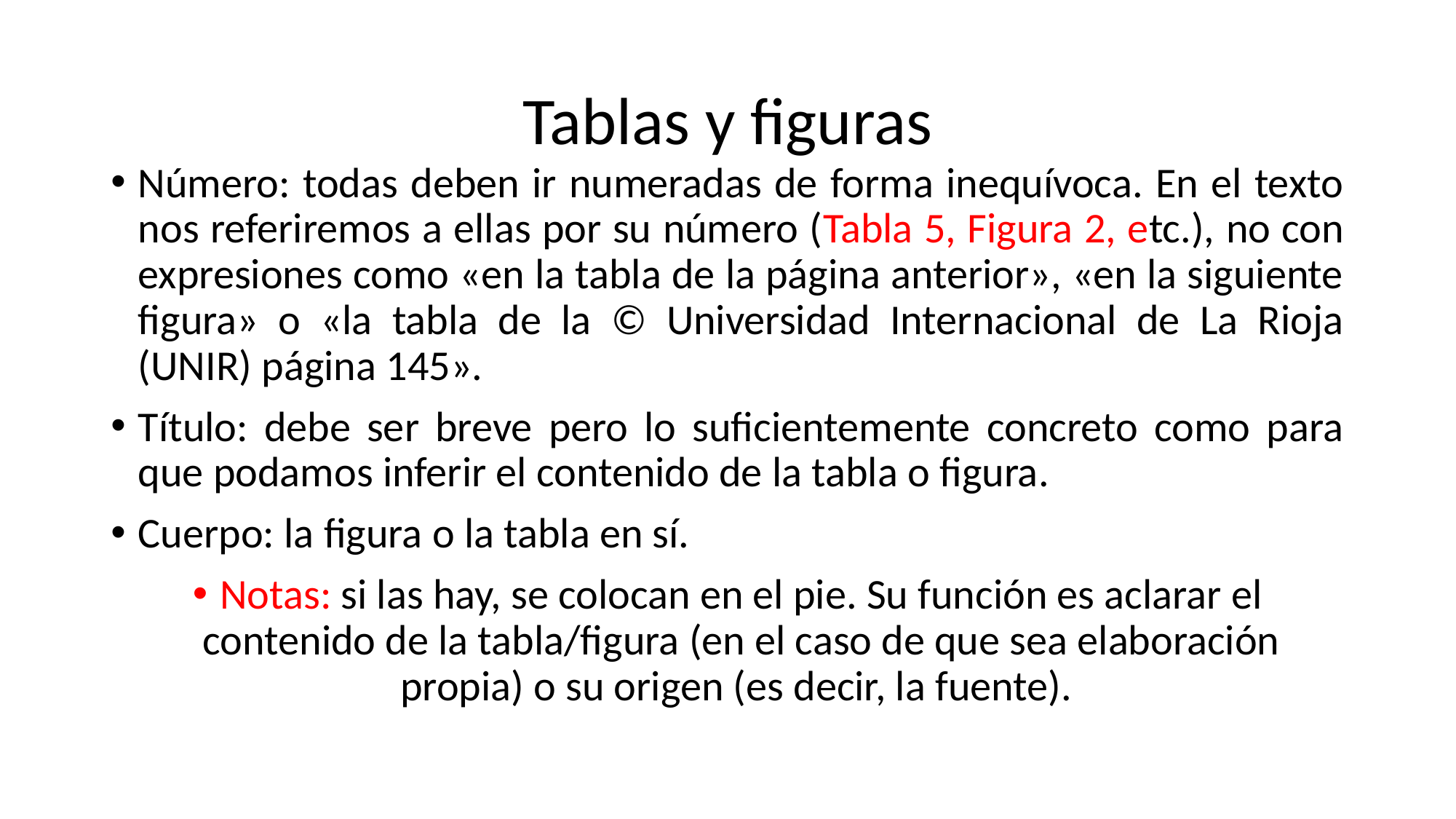

# Tablas y figuras
Número: todas deben ir numeradas de forma inequívoca. En el texto nos referiremos a ellas por su número (Tabla 5, Figura 2, etc.), no con expresiones como «en la tabla de la página anterior», «en la siguiente figura» o «la tabla de la © Universidad Internacional de La Rioja (UNIR) página 145».
Título: debe ser breve pero lo suficientemente concreto como para que podamos inferir el contenido de la tabla o figura.
Cuerpo: la figura o la tabla en sí.
Notas: si las hay, se colocan en el pie. Su función es aclarar el contenido de la tabla/figura (en el caso de que sea elaboración propia) o su origen (es decir, la fuente).